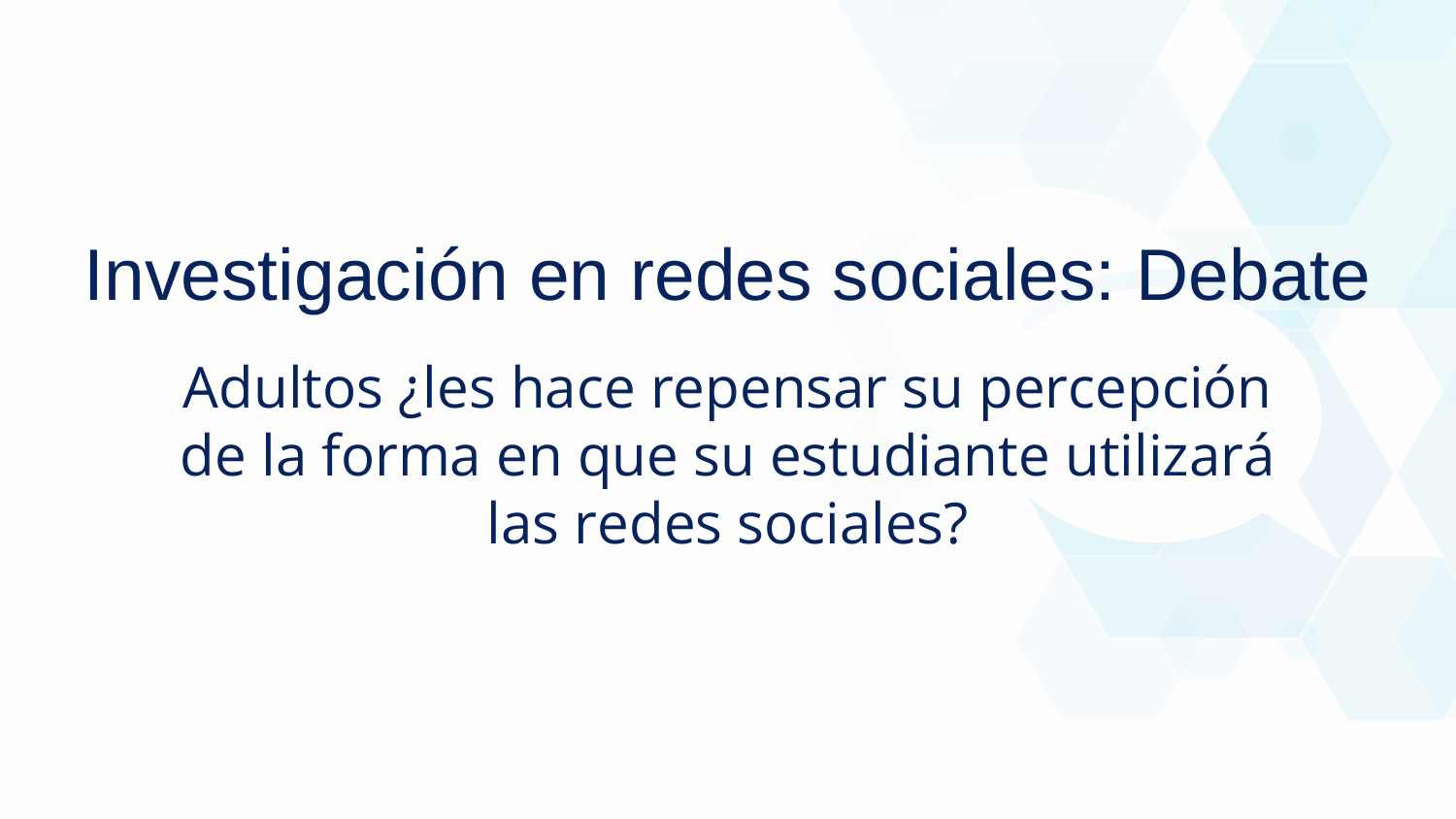

Investigación en redes sociales: Debate
Adultos ¿les hace repensar su percepción de la forma en que su estudiante utilizará las redes sociales?